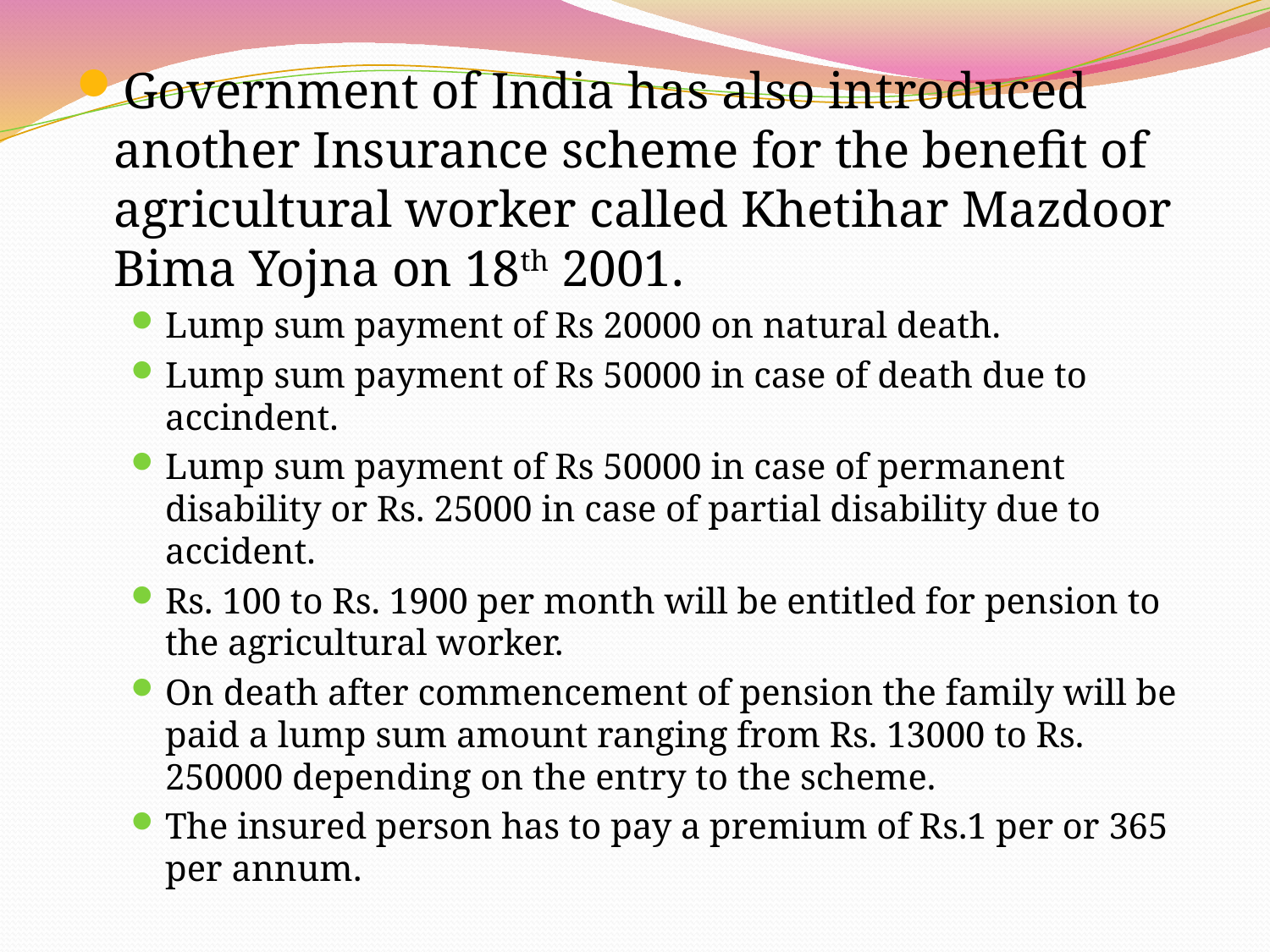

Government of India has also introduced another Insurance scheme for the benefit of agricultural worker called Khetihar Mazdoor Bima Yojna on 18th 2001.
Lump sum payment of Rs 20000 on natural death.
Lump sum payment of Rs 50000 in case of death due to accindent.
Lump sum payment of Rs 50000 in case of permanent disability or Rs. 25000 in case of partial disability due to accident.
Rs. 100 to Rs. 1900 per month will be entitled for pension to the agricultural worker.
On death after commencement of pension the family will be paid a lump sum amount ranging from Rs. 13000 to Rs. 250000 depending on the entry to the scheme.
The insured person has to pay a premium of Rs.1 per or 365 per annum.